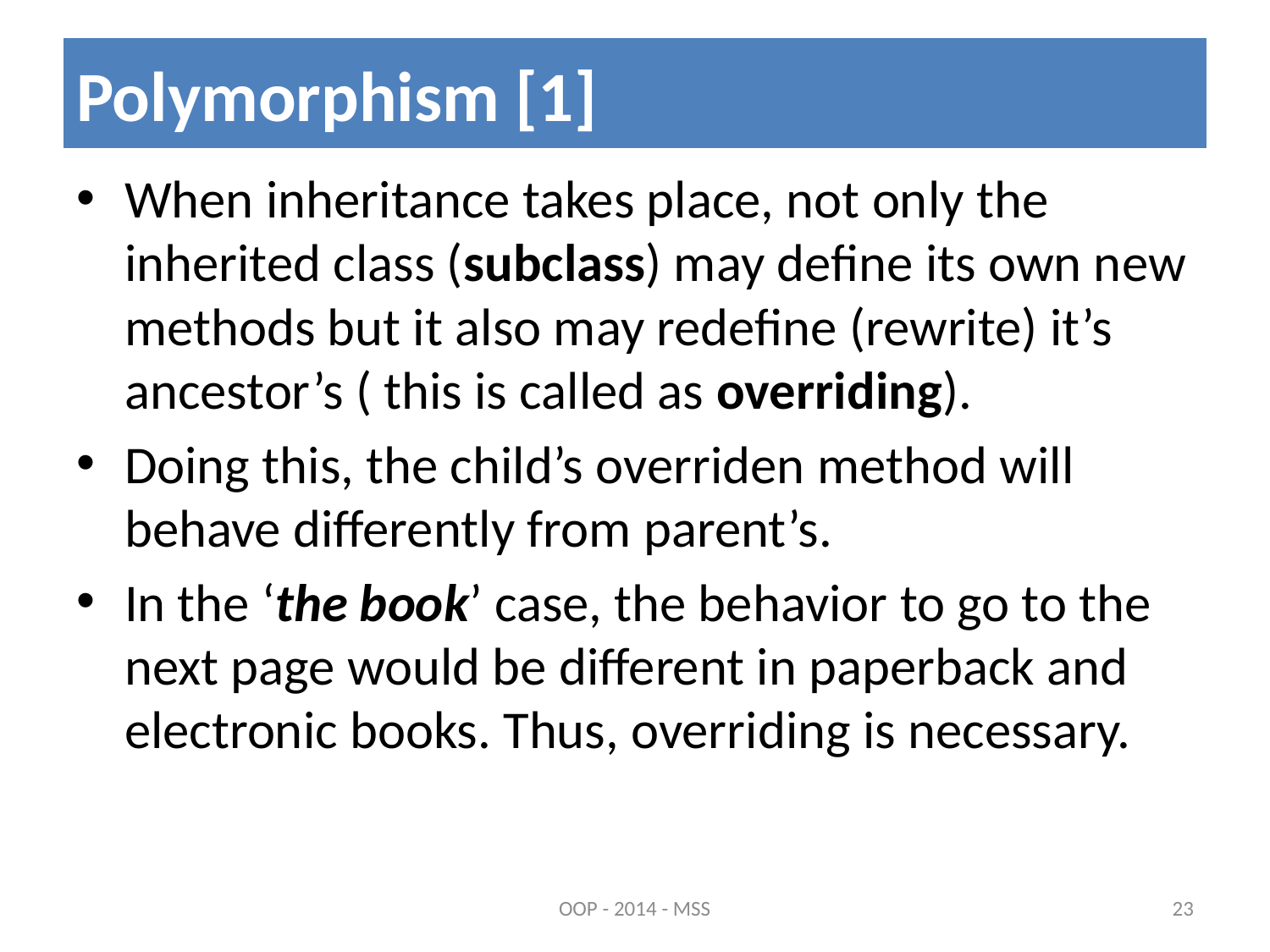

# Polymorphism [1]
When inheritance takes place, not only the inherited class (subclass) may define its own new methods but it also may redefine (rewrite) it’s ancestor’s ( this is called as overriding).
Doing this, the child’s overriden method will behave differently from parent’s.
In the ‘the book’ case, the behavior to go to the next page would be different in paperback and electronic books. Thus, overriding is necessary.
OOP - 2014 - MSS
23